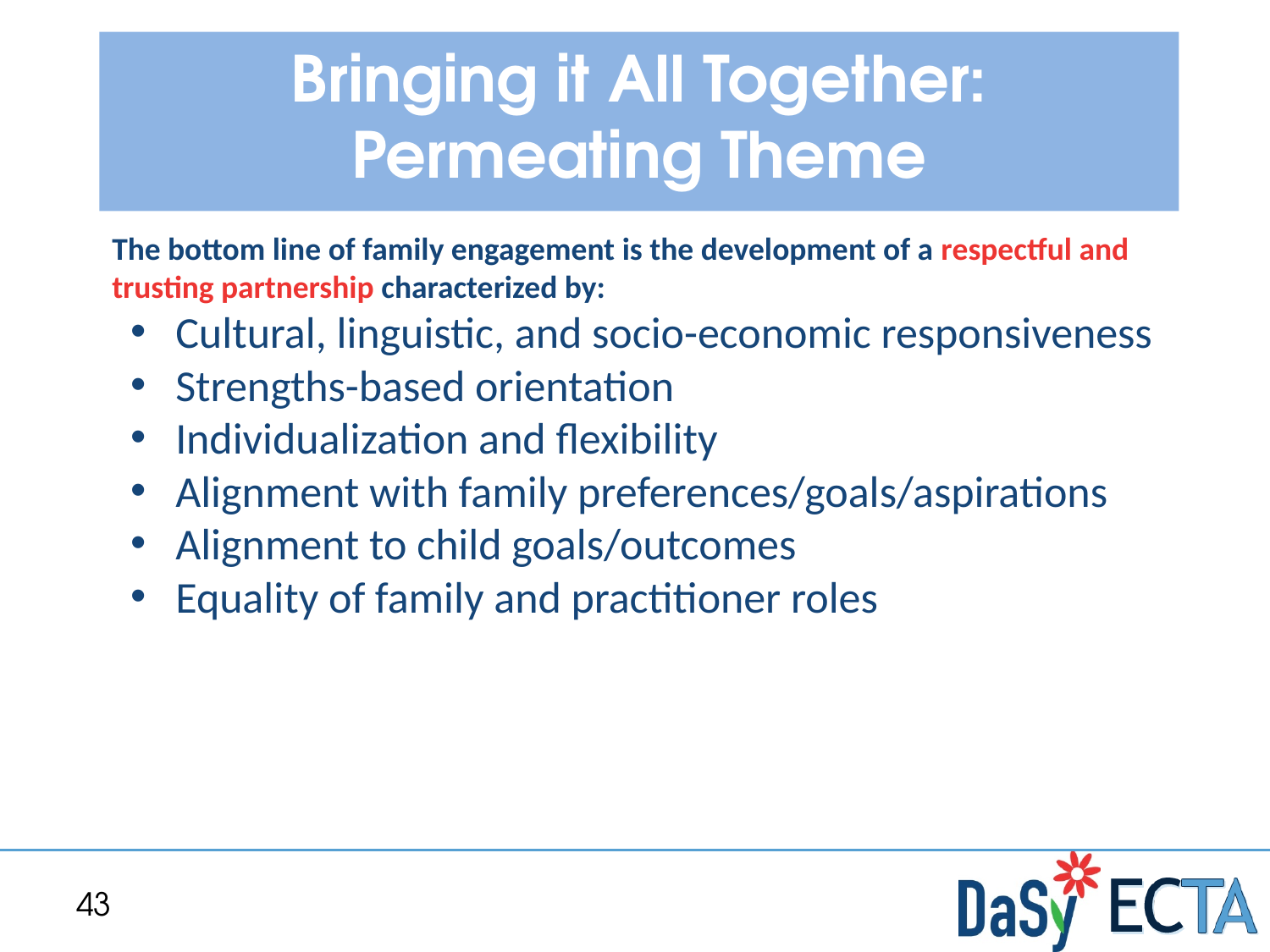

# Bringing it All Together: Permeating Theme
The bottom line of family engagement is the development of a respectful and trusting partnership characterized by:
Cultural, linguistic, and socio-economic responsiveness
Strengths-based orientation
Individualization and flexibility
Alignment with family preferences/goals/aspirations
Alignment to child goals/outcomes
Equality of family and practitioner roles
43